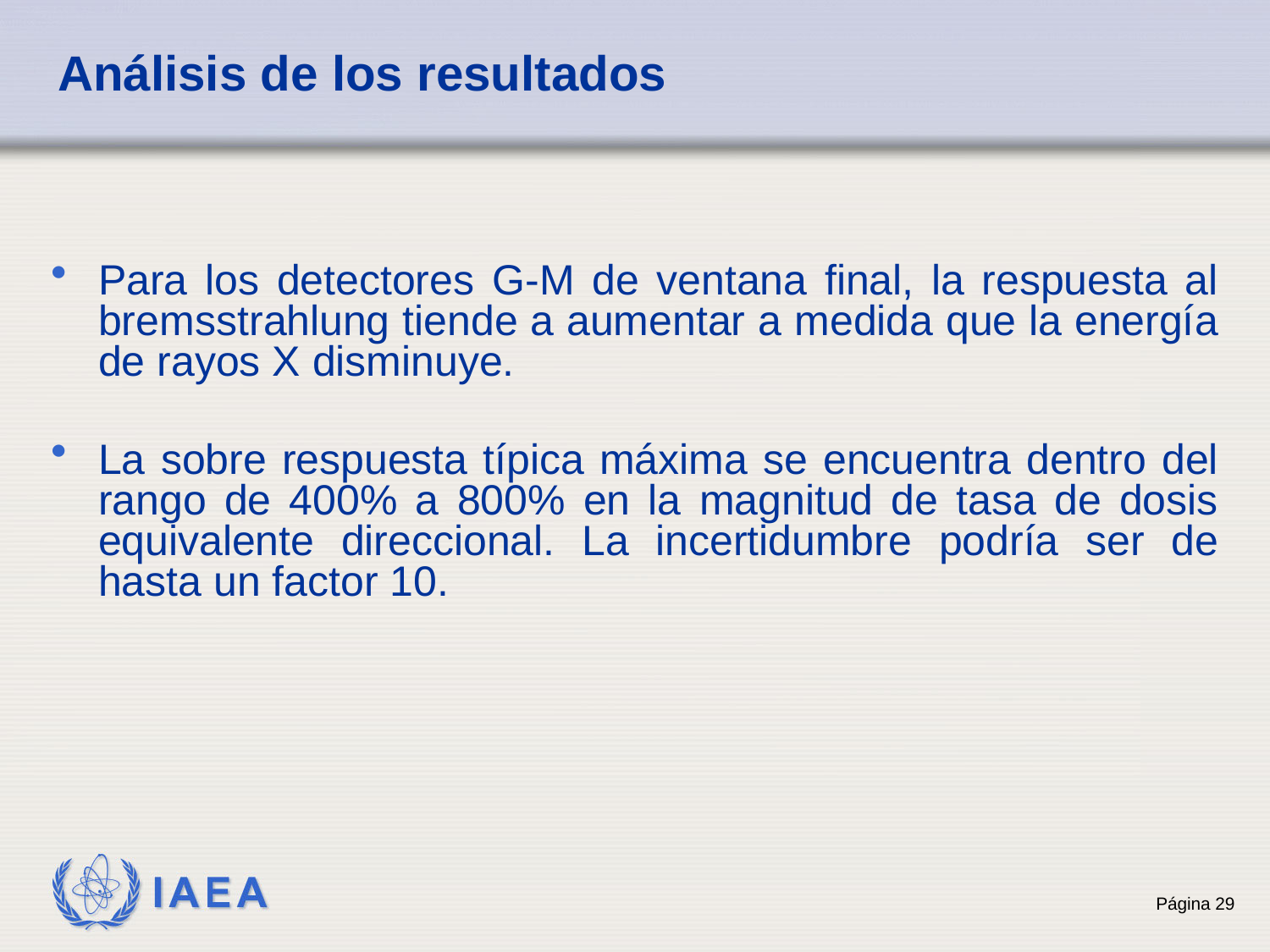

# Análisis de los resultados
Para los detectores G-M de ventana final, la respuesta al bremsstrahlung tiende a aumentar a medida que la energía de rayos X disminuye.

La sobre respuesta típica máxima se encuentra dentro del rango de 400% a 800% en la magnitud de tasa de dosis equivalente direccional. La incertidumbre podría ser de hasta un factor 10.

29